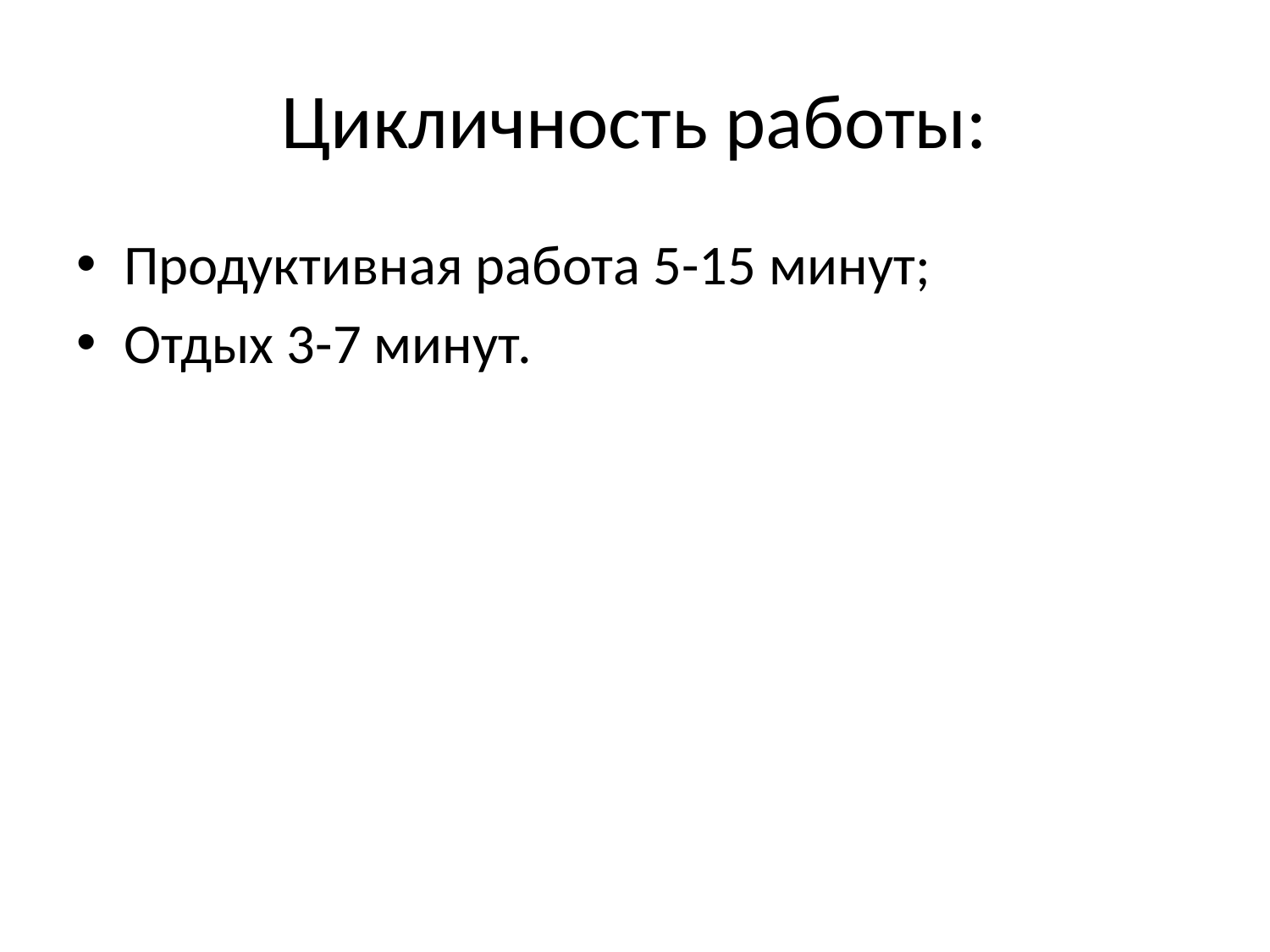

# Цикличность работы:
Продуктивная работа 5-15 минут;
Отдых 3-7 минут.